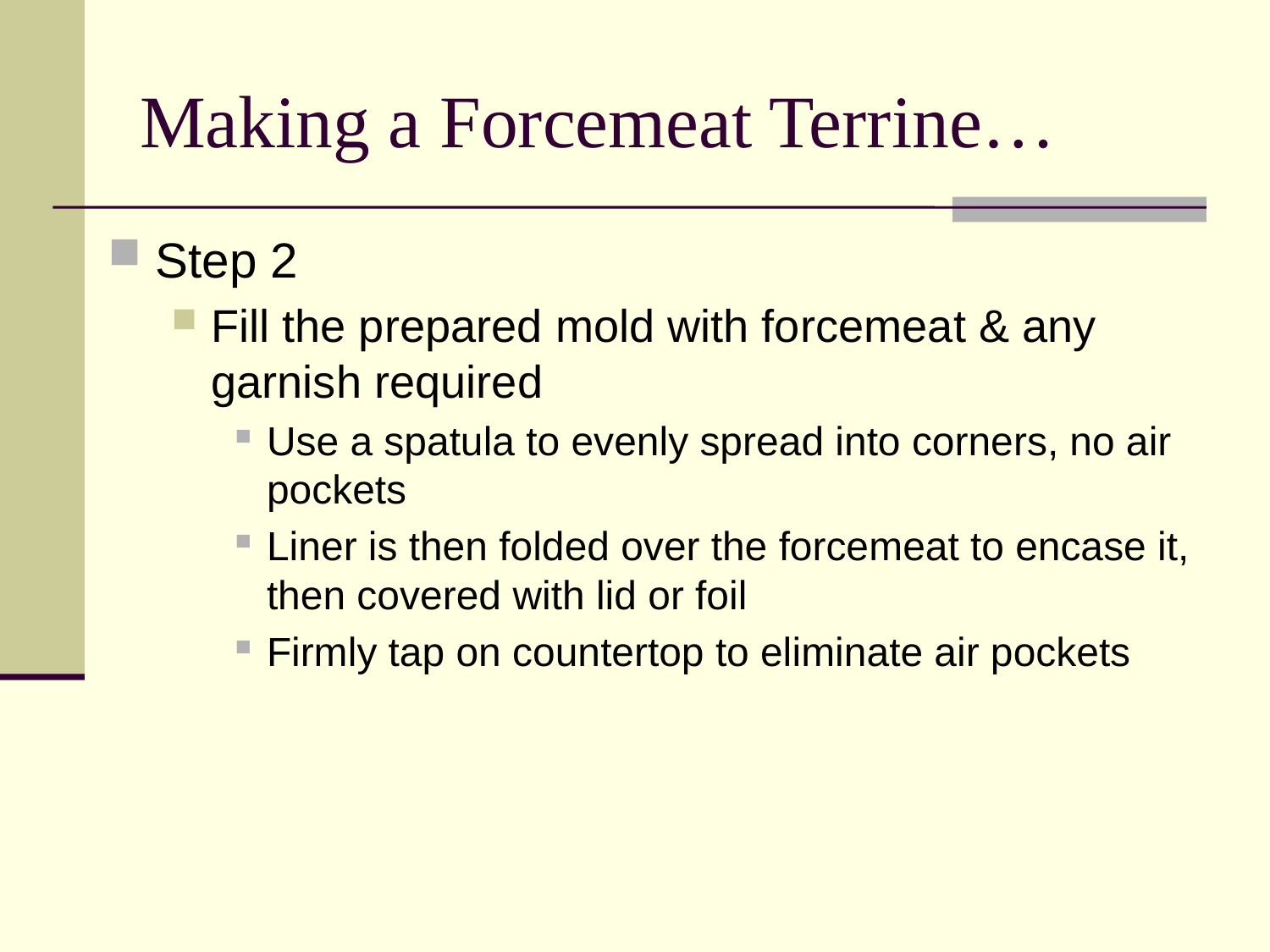

# Making a Forcemeat Terrine…
Step 2
Fill the prepared mold with forcemeat & any garnish required
Use a spatula to evenly spread into corners, no air pockets
Liner is then folded over the forcemeat to encase it, then covered with lid or foil
Firmly tap on countertop to eliminate air pockets